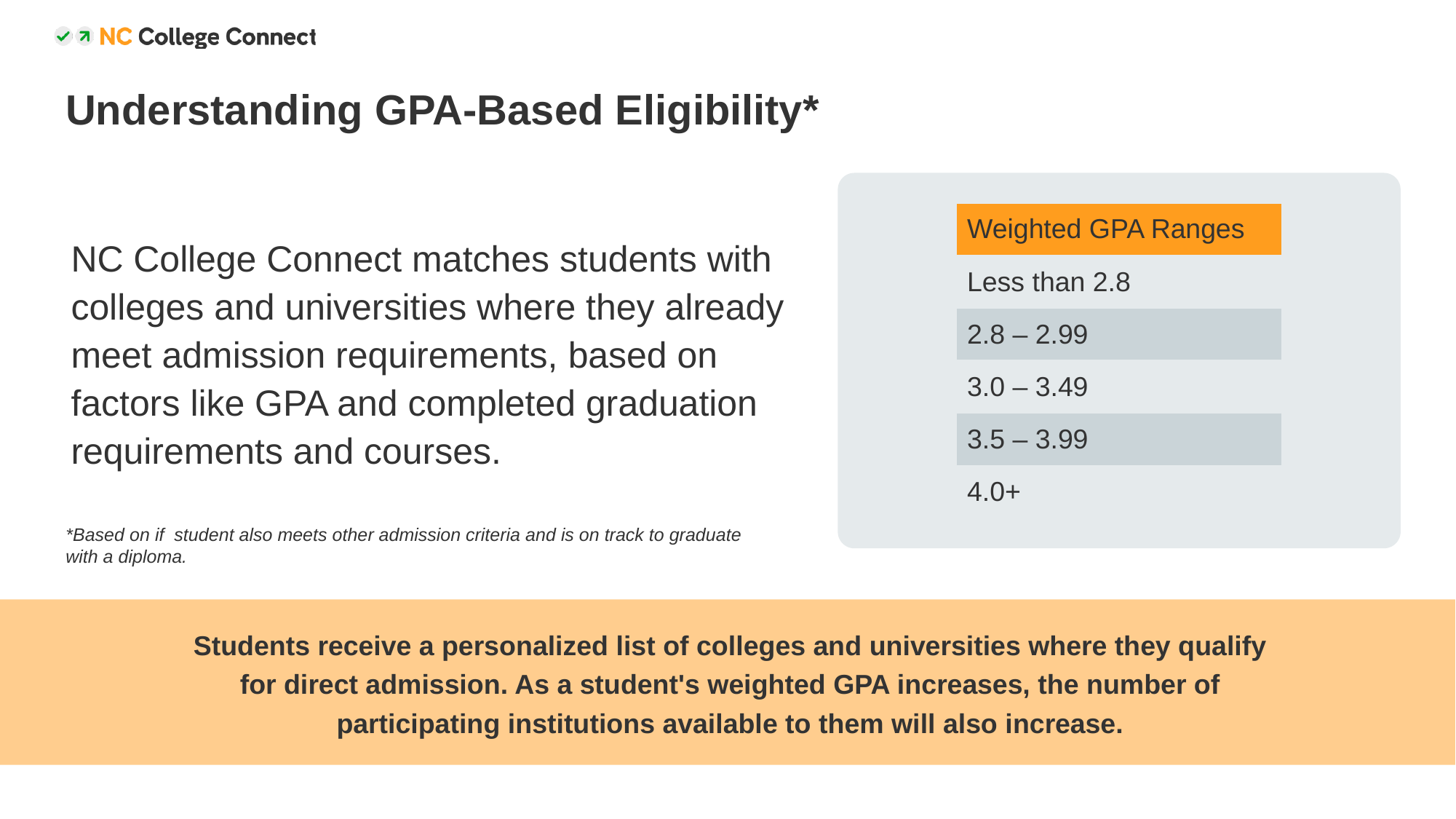

# Understanding GPA-Based Eligibility*

NC College Connect matches students with colleges and universities where they already meet admission requirements, based on factors like GPA and completed graduation requirements and courses.
| Weighted GPA Ranges |
| --- |
| Less than 2.8 |
| 2.8 – 2.99 |
| 3.0 – 3.49 |
| 3.5 – 3.99 |
| 4.0+ |
*Based on if  student also meets other admission criteria and is on track to graduate with a diploma.

Students receive a personalized list of colleges and universities where they qualify for direct admission. As a student's weighted GPA increases, the number of participating institutions available to them will also increase.